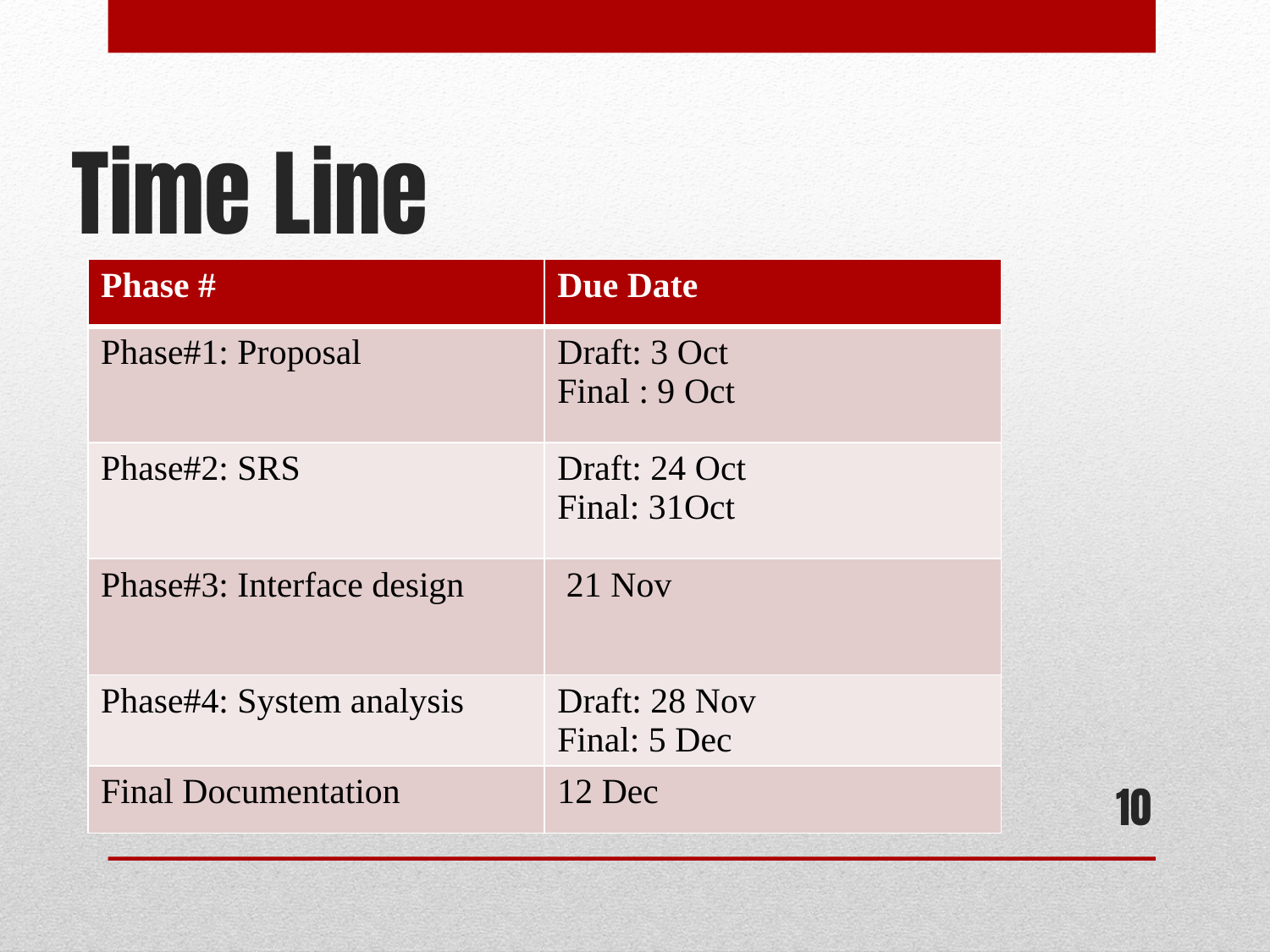

# Time Line
| Phase # | Due Date |
| --- | --- |
| Phase#1: Proposal | Draft: 3 Oct Final : 9 Oct |
| Phase#2: SRS | Draft: 24 Oct Final: 31Oct |
| Phase#3: Interface design | 21 Nov |
| Phase#4: System analysis | Draft: 28 Nov Final: 5 Dec |
| Final Documentation | 12 Dec |
10